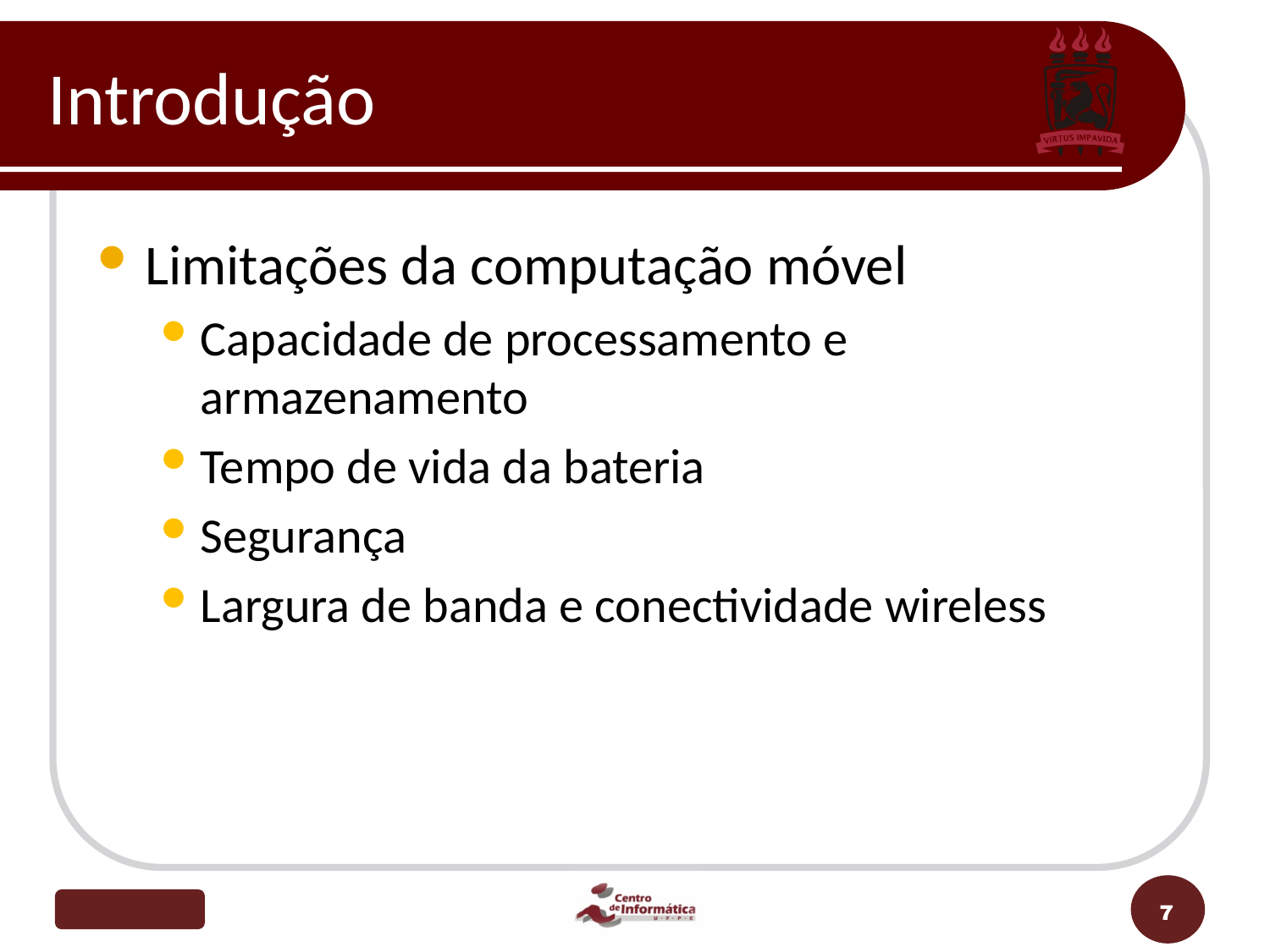

# Introdução
Limitações da computação móvel
Capacidade de processamento e armazenamento
Tempo de vida da bateria
Segurança
Largura de banda e conectividade wireless
7